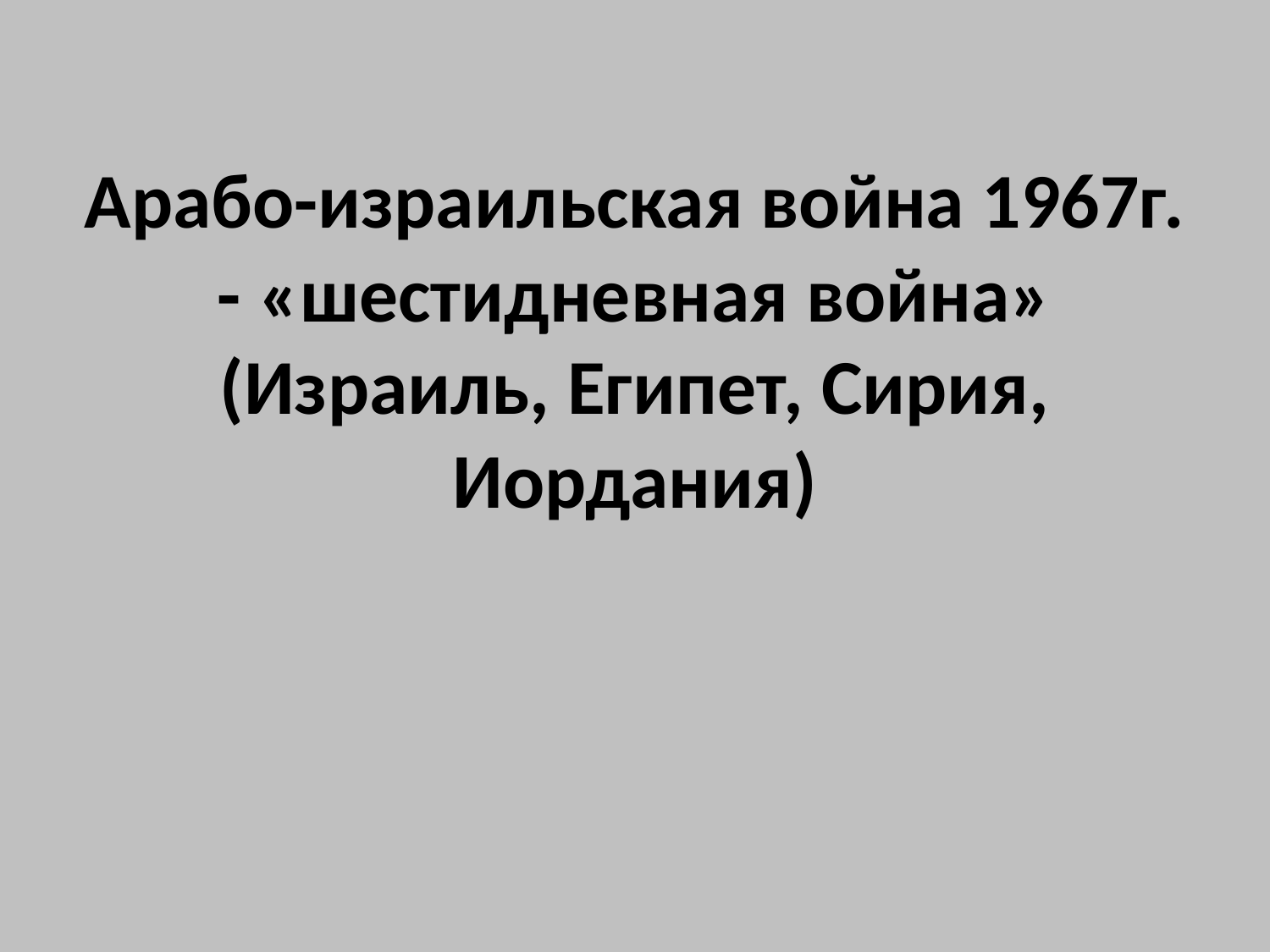

# Арабо-израильская война 1967г. - «шестидневная война» (Израиль, Египет, Сирия, Иордания)